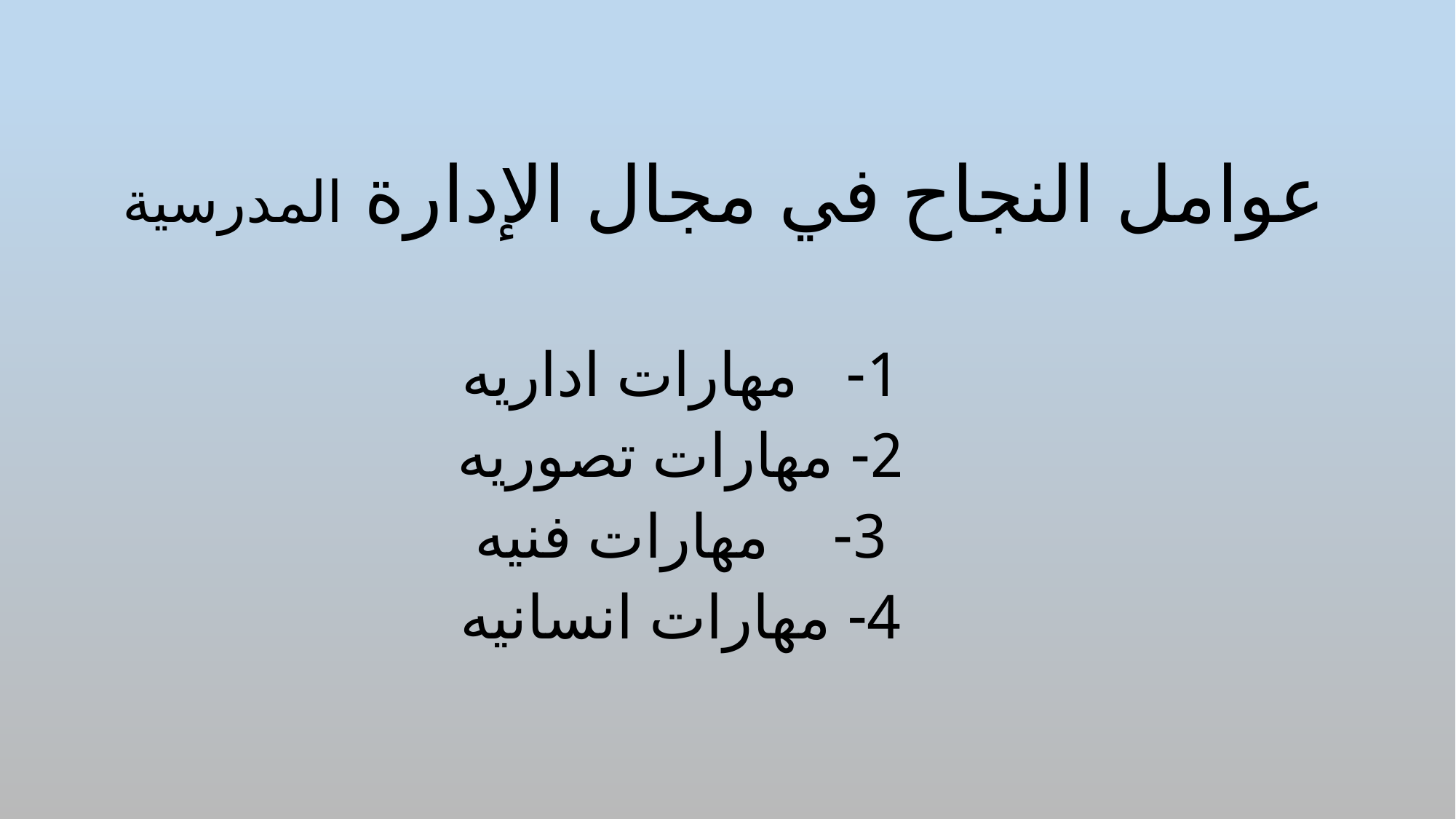

# عوامل النجاح في مجال الإدارة المدرسية
1-   مهارات اداريه
2- مهارات تصوريه
3-    مهارات فنيه
4- مهارات انسانيه